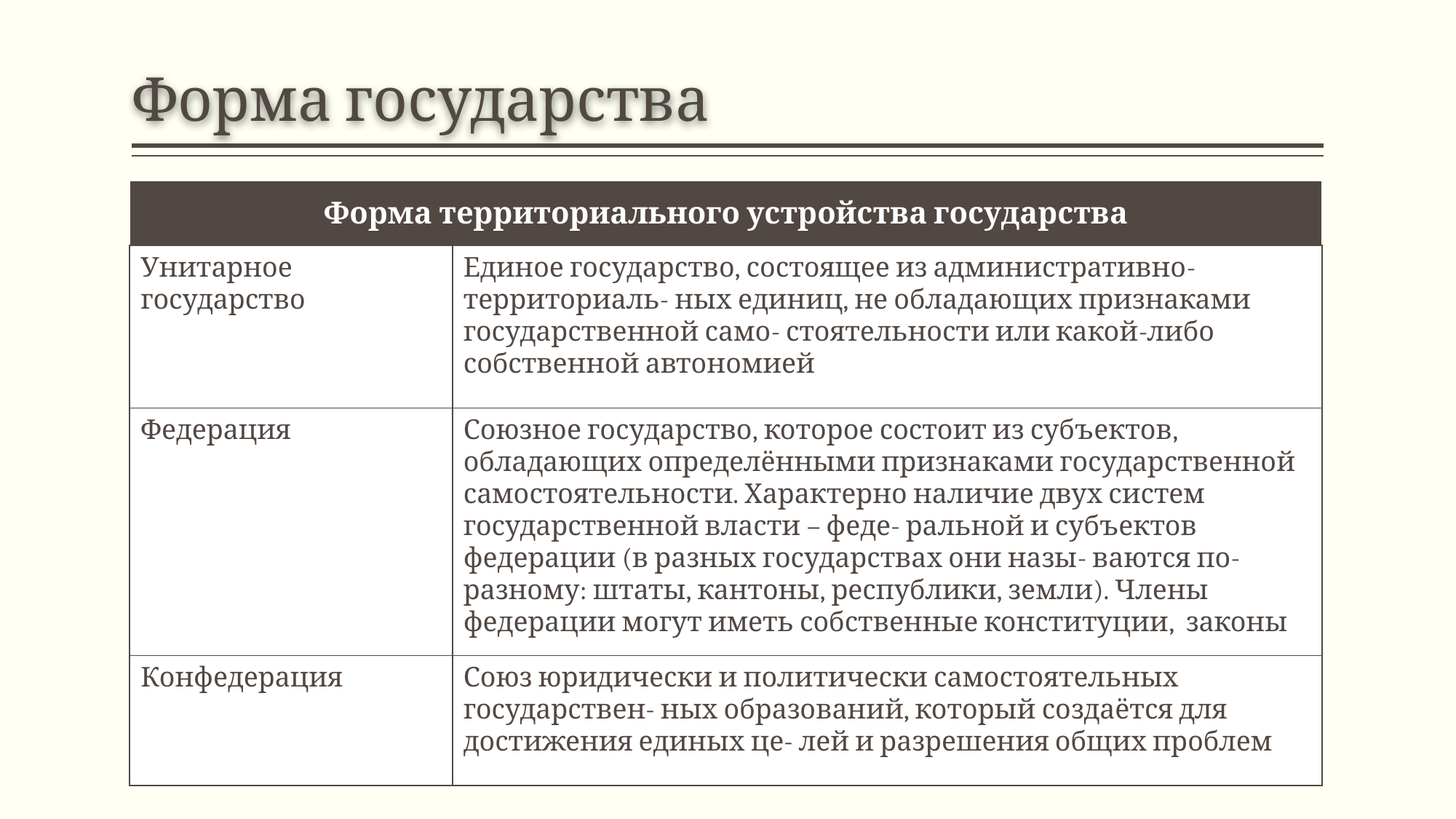

# Форма государства
| Форма территориального устройства государства |  |
| --- | --- |
| Унитарное государство | Единое государство, состоящее из административно-территориаль- ных единиц, не обладающих признаками государственной само- стоятельности или какой-либо собственной автономией |
| Федерация | Союзное государство, которое состоит из субъектов, обладающих определёнными признаками государственной самостоятельности. Характерно наличие двух систем государственной власти – феде- ральной и субъектов федерации (в разных государствах они назы- ваются по-разному: штаты, кантоны, республики, земли). Члены федерации могут иметь собственные конституции, законы |
| Конфедерация | Союз юридически и политически самостоятельных государствен- ных образований, который создаётся для достижения единых це- лей и разрешения общих проблем |